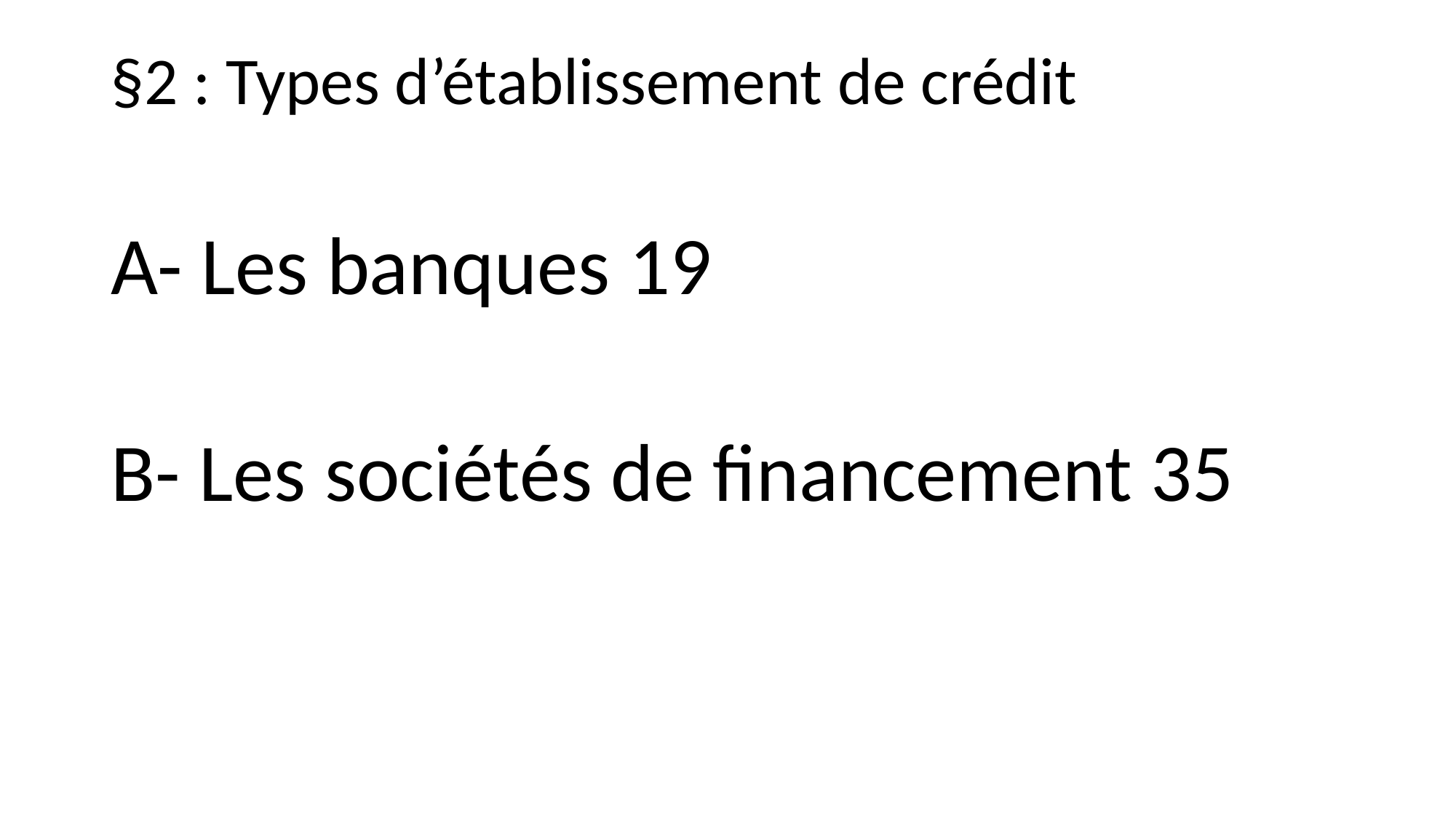

# §2 : Types d’établissement de crédit
A- Les banques 19

B- Les sociétés de financement 35